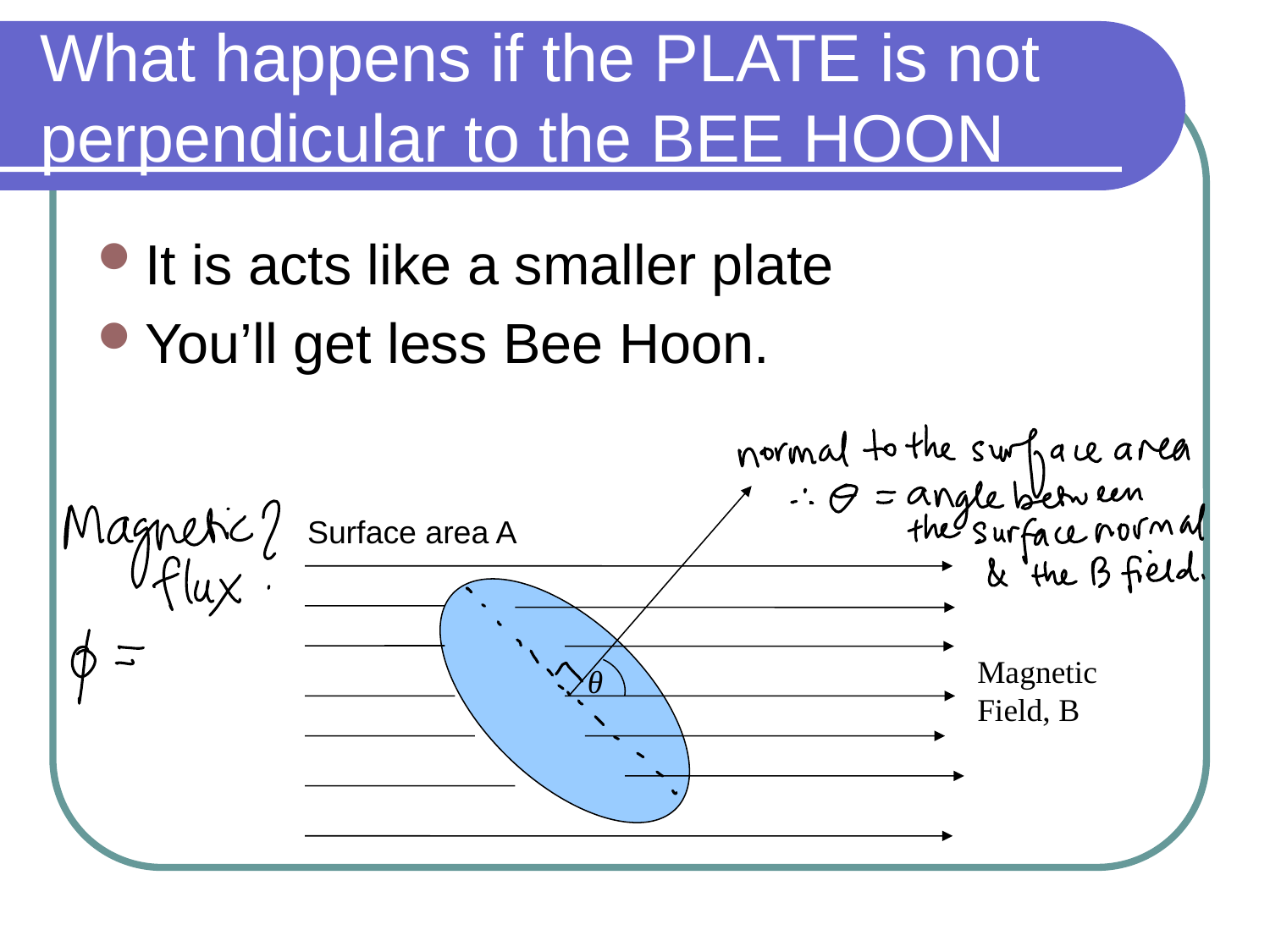

# What happens if the PLATE is not perpendicular to the BEE HOON
It is acts like a smaller plate
You’ll get less Bee Hoon.

Surface area A

Magnetic Field, B

θ